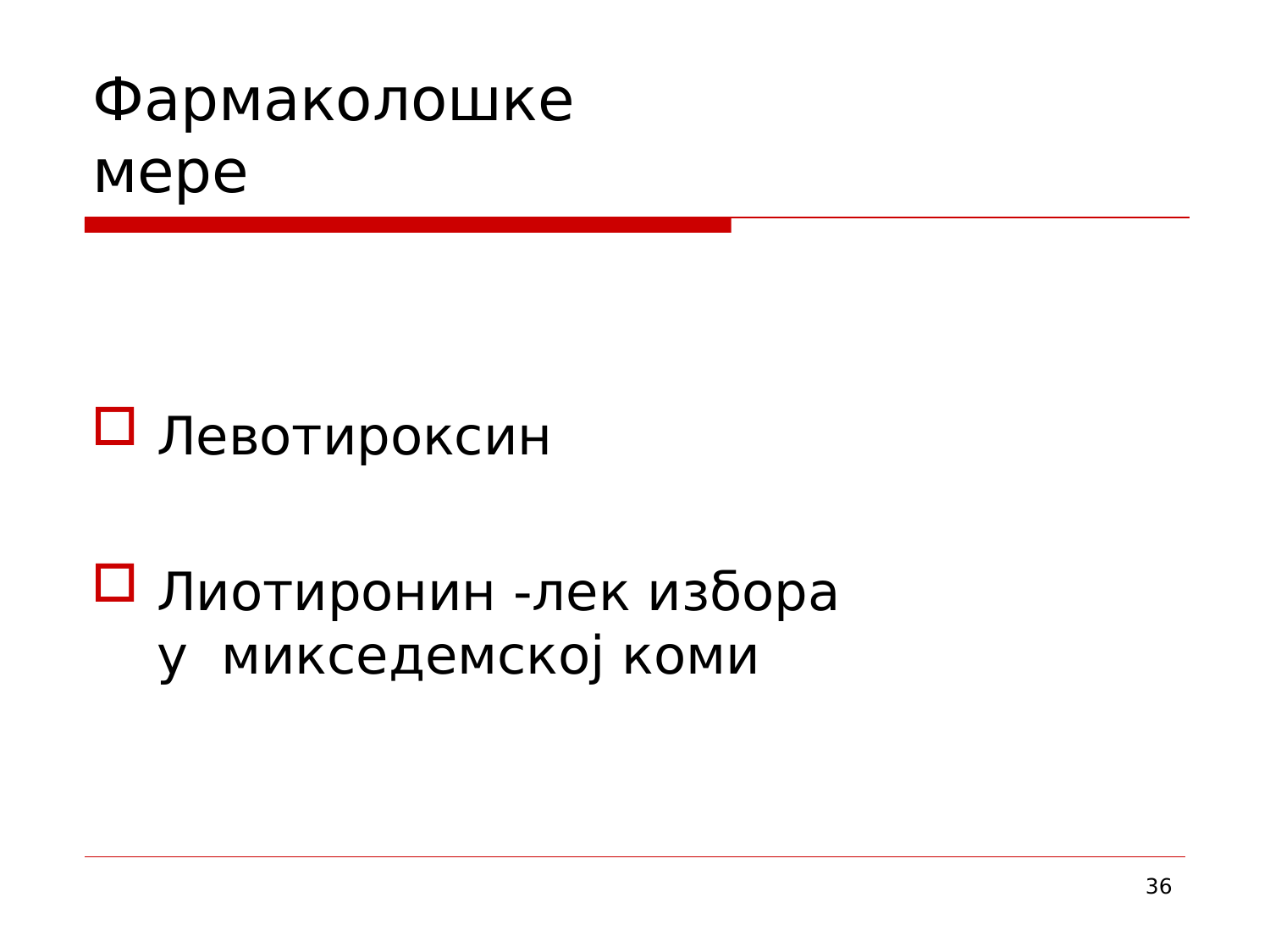

# Фармаколoшке мерe
Левотироксин

Лиотиронин -лек избора у  микседемској коми

36